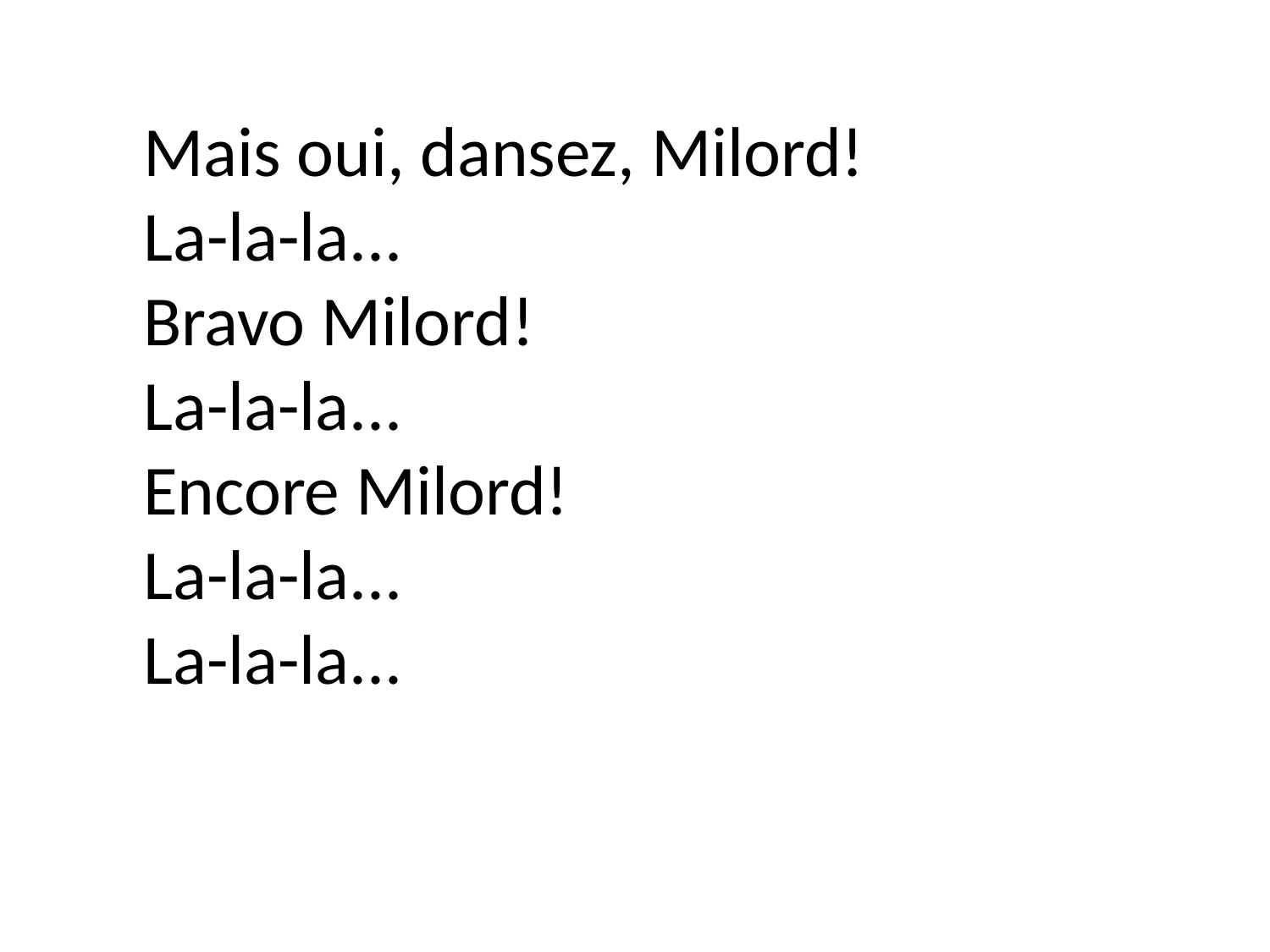

Mais oui, dansez, Milord!
La-la-la...
Bravo Milord!
La-la-la...
Encore Milord!
La-la-la...
La-la-la...